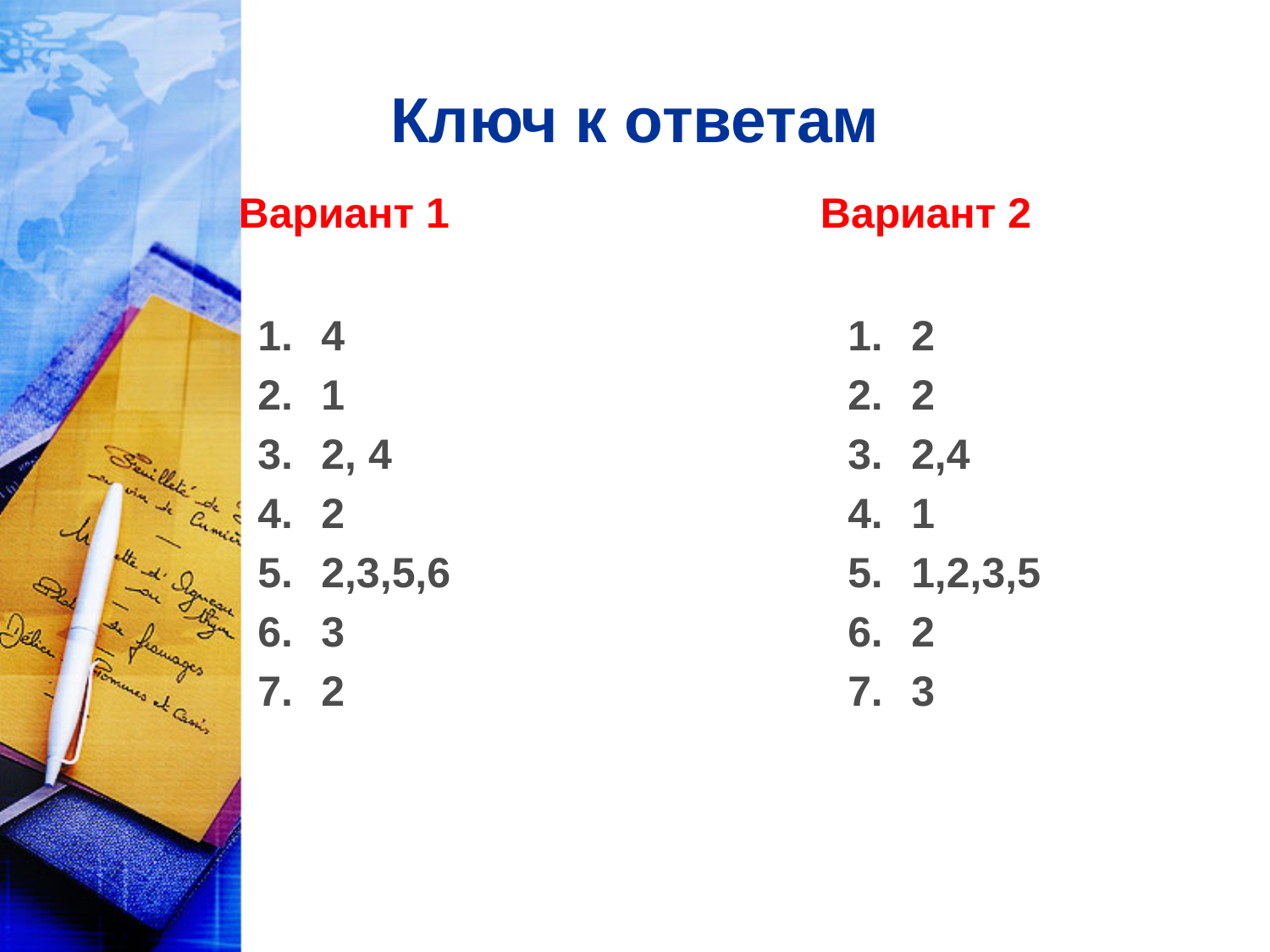

# Ключ к ответам
Вариант 1

Вариант 2

4
1
2, 4
2
2,3,5,6
3
2

2
2
2,4
1
1,2,3,5
2
3